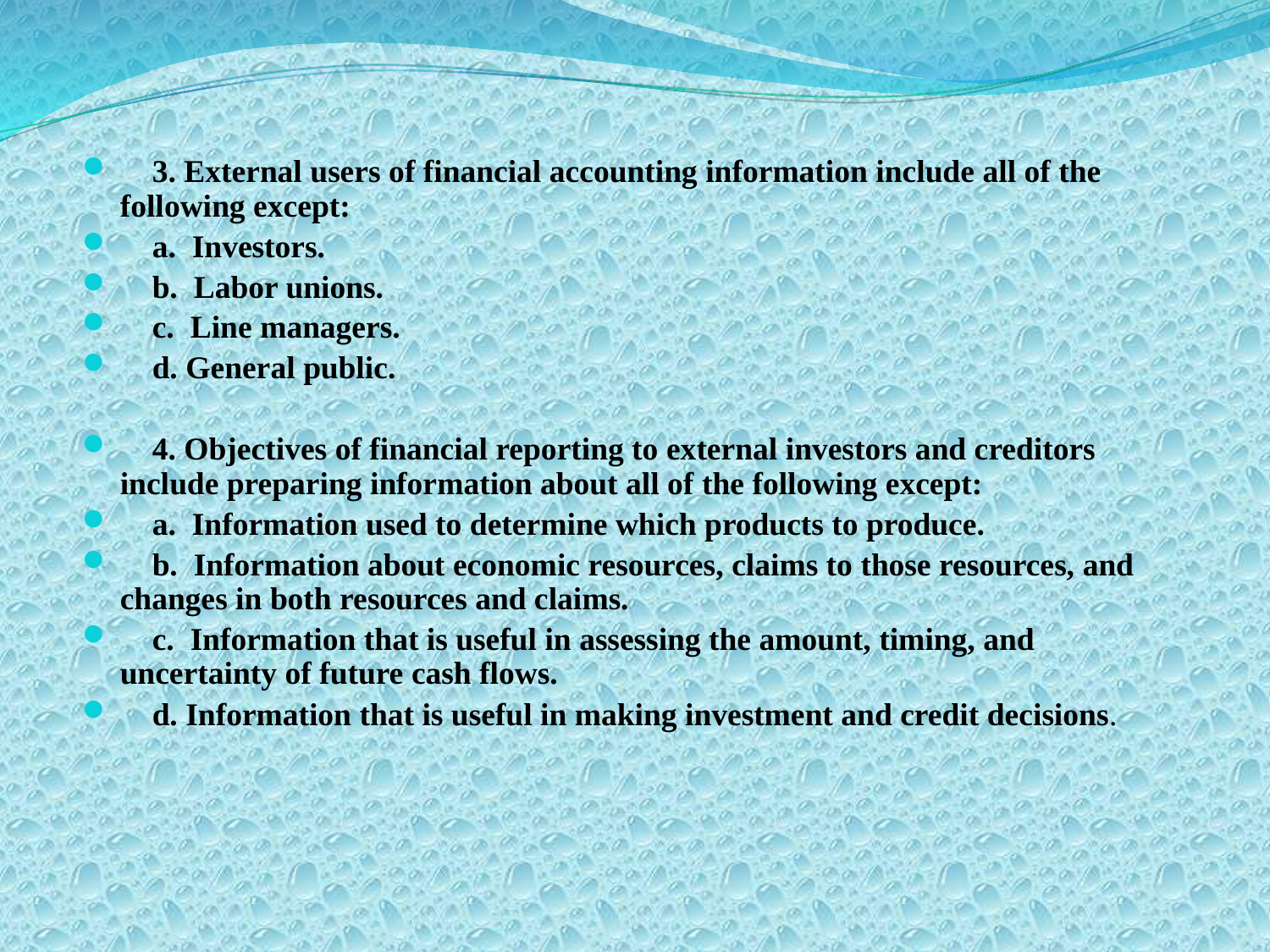

3. External users of financial accounting information include all of the following except:
    a.  Investors.
    b.  Labor unions.
    c.  Line managers.
    d. General public.

    4. Objectives of financial reporting to external investors and creditors include preparing information about all of the following except:
    a.  Information used to determine which products to produce.
    b.  Information about economic resources, claims to those resources, and changes in both resources and claims.
    c.  Information that is useful in assessing the amount, timing, and uncertainty of future cash flows.
    d. Information that is useful in making investment and credit decisions.